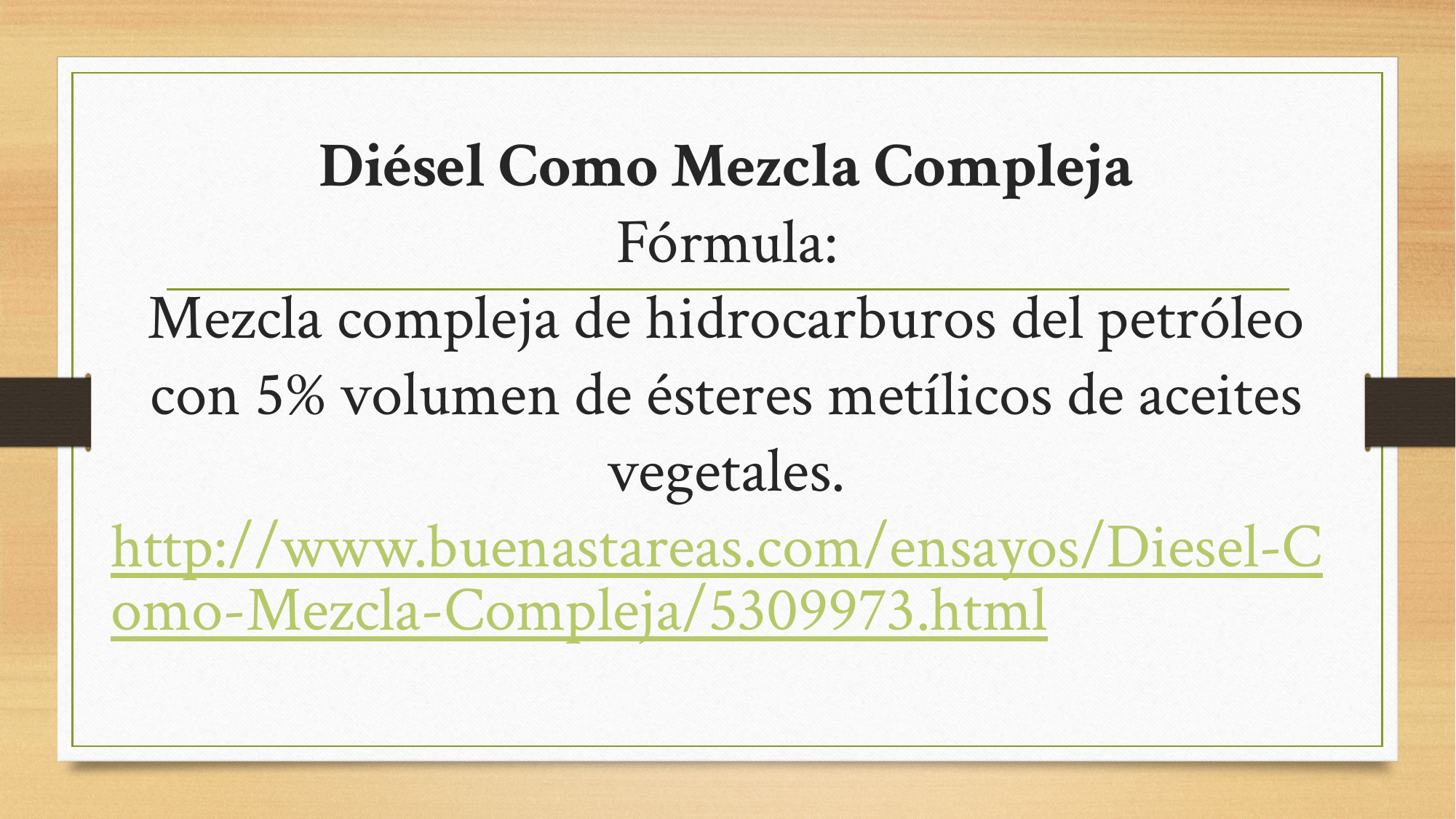

# Diésel Como Mezcla Compleja Fórmula: Mezcla compleja de hidrocarburos del petróleo con 5% volumen de ésteres metílicos de aceites vegetales. http://www.buenastareas.com/ensayos/Diesel-Como-Mezcla-Compleja/5309973.html